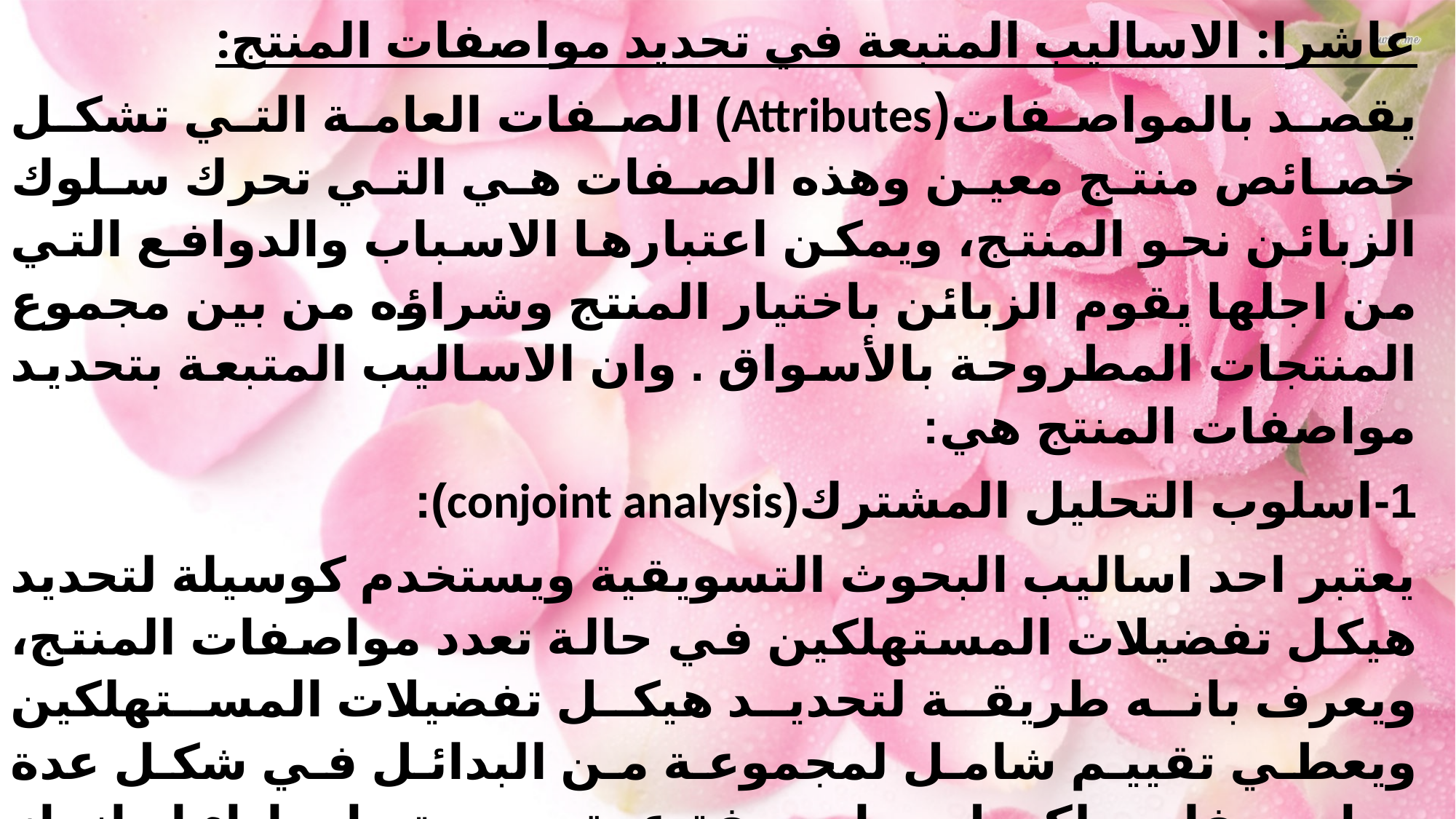

عاشرا: الاساليب المتبعة في تحديد مواصفات المنتج:
يقصد بالمواصفات(Attributes) الصفات العامة التي تشكل خصائص منتج معين وهذه الصفات هي التي تحرك سلوك الزبائن نحو المنتج، ويمكن اعتبارها الاسباب والدوافع التي من اجلها يقوم الزبائن باختيار المنتج وشراؤه من بين مجموع المنتجات المطروحة بالأسواق . وان الاساليب المتبعة بتحديد مواصفات المنتج هي:
1-اسلوب التحليل المشترك(conjoint analysis):
يعتبر احد اساليب البحوث التسويقية ويستخدم كوسيلة لتحديد هيكل تفضيلات المستهلكين في حالة تعدد مواصفات المنتج، ويعرف بانه طريقة لتحديد هيكل تفضيلات المستهلكين ويعطي تقييم شامل لمجموعة من البدائل في شكل عدة مواصفات ولكل مواصفة عدة مستويات اداء او انجاز معينة.ويستخدم عدة مداخل منها: مدخل التحليل او التفسير الذاتي ومدخل النماذج المختلطة.